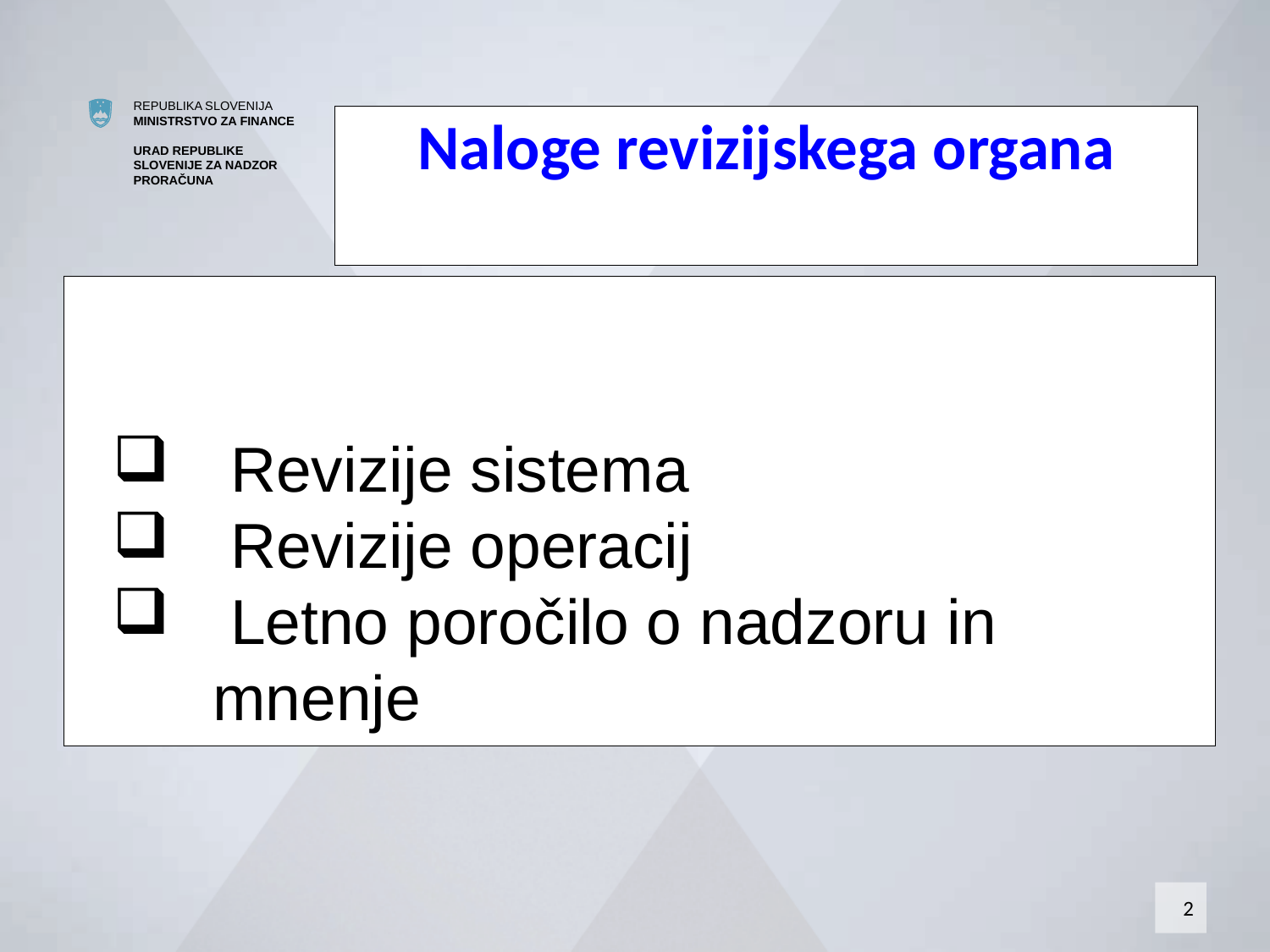

Naloge revizijskega organa

 Revizije sistema
 Revizije operacij
 Letno poročilo o nadzoru in mnenje

2